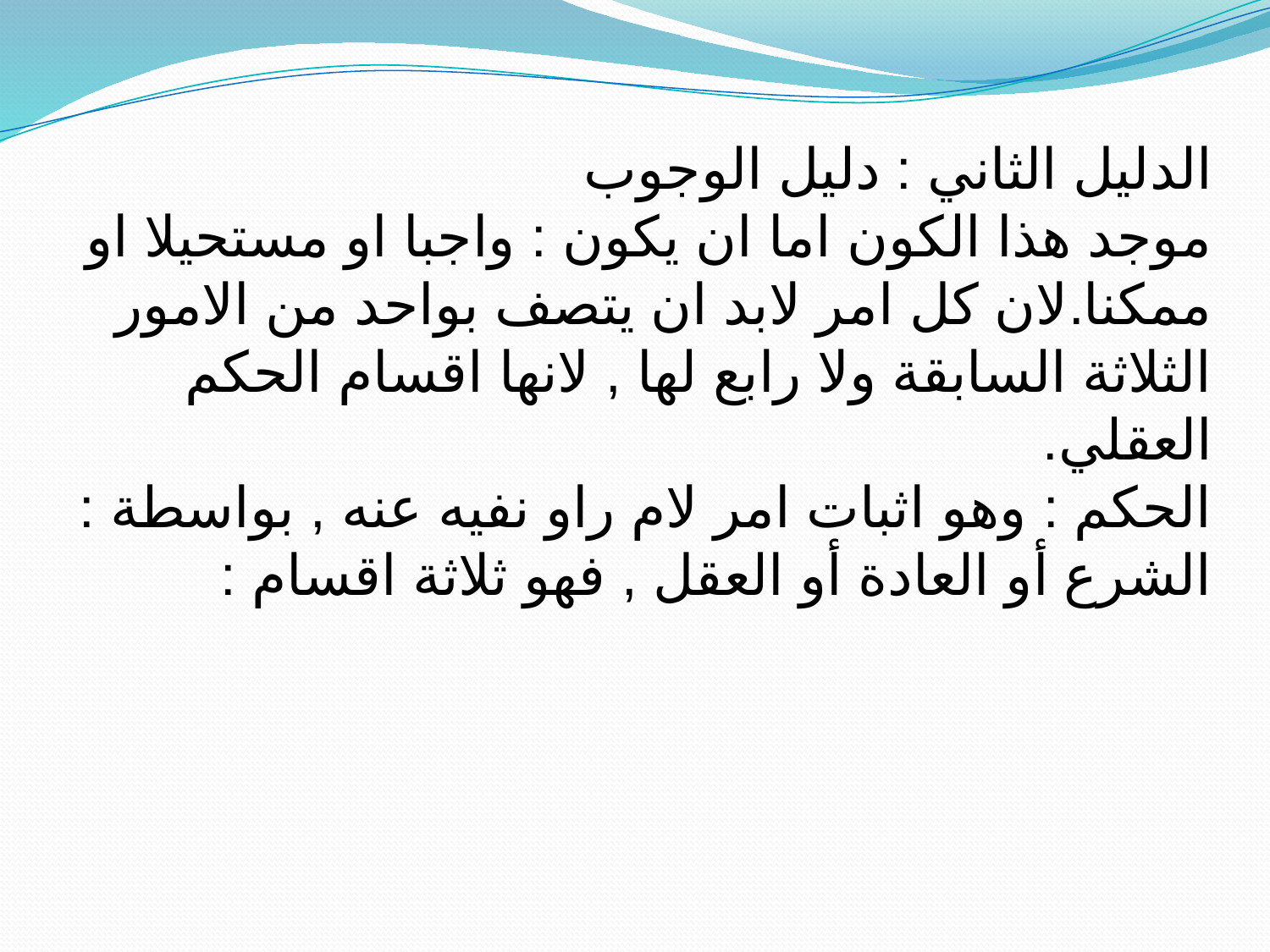

# الدليل الثاني : دليل الوجوب موجد هذا الكون اما ان يكون : واجبا او مستحيلا او ممكنا.لان كل امر لابد ان يتصف بواحد من الامور الثلاثة السابقة ولا رابع لها , لانها اقسام الحكم العقلي. الحكم : وهو اثبات امر لام راو نفيه عنه , بواسطة : الشرع أو العادة أو العقل , فهو ثلاثة اقسام :